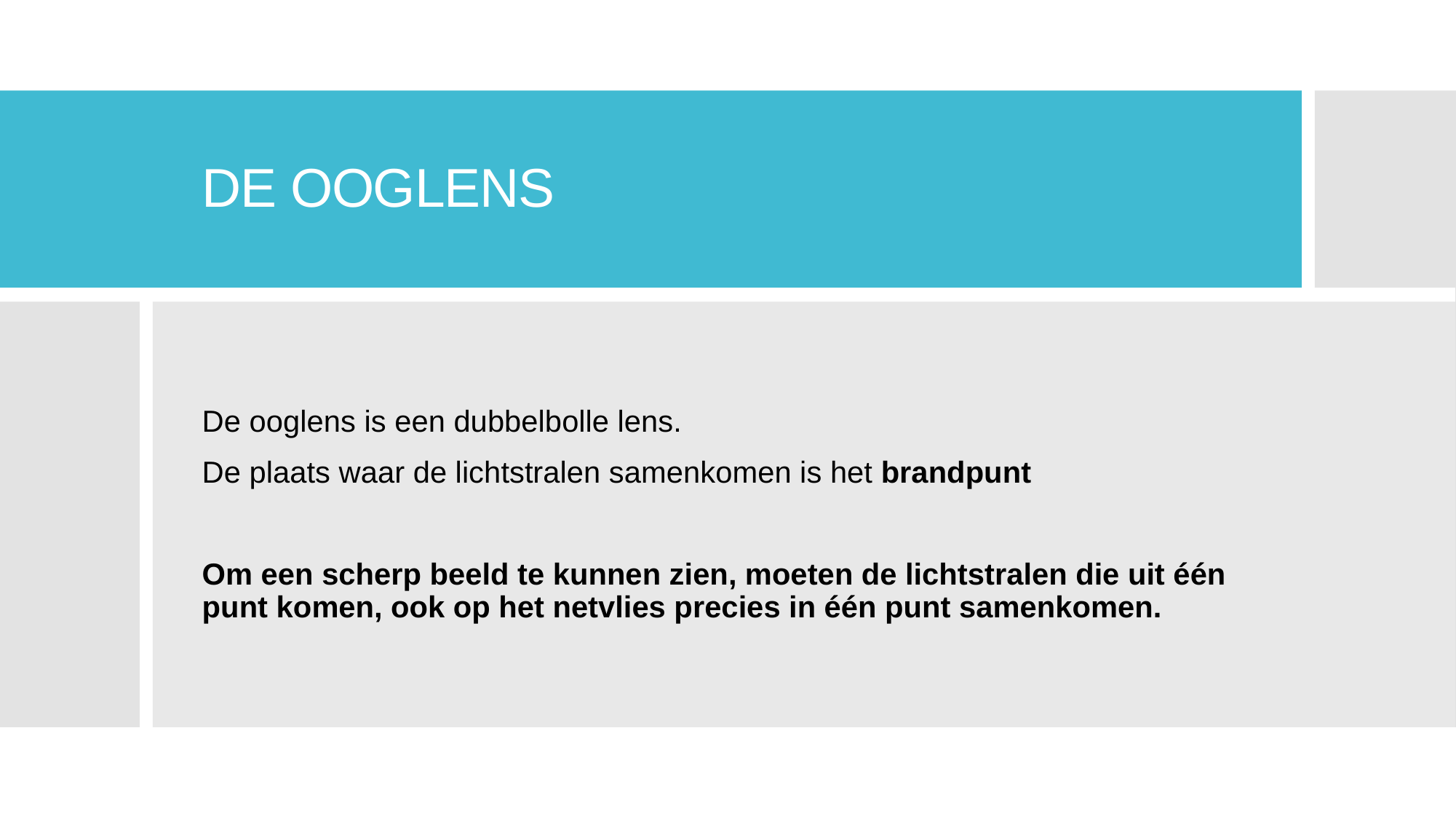

# DE OOGLENS

De ooglens is een dubbelbolle lens.
De plaats waar de lichtstralen samenkomen is het brandpunt

Om een scherp beeld te kunnen zien, moeten de lichtstralen die uit één punt komen, ook op het netvlies precies in één punt samenkomen.